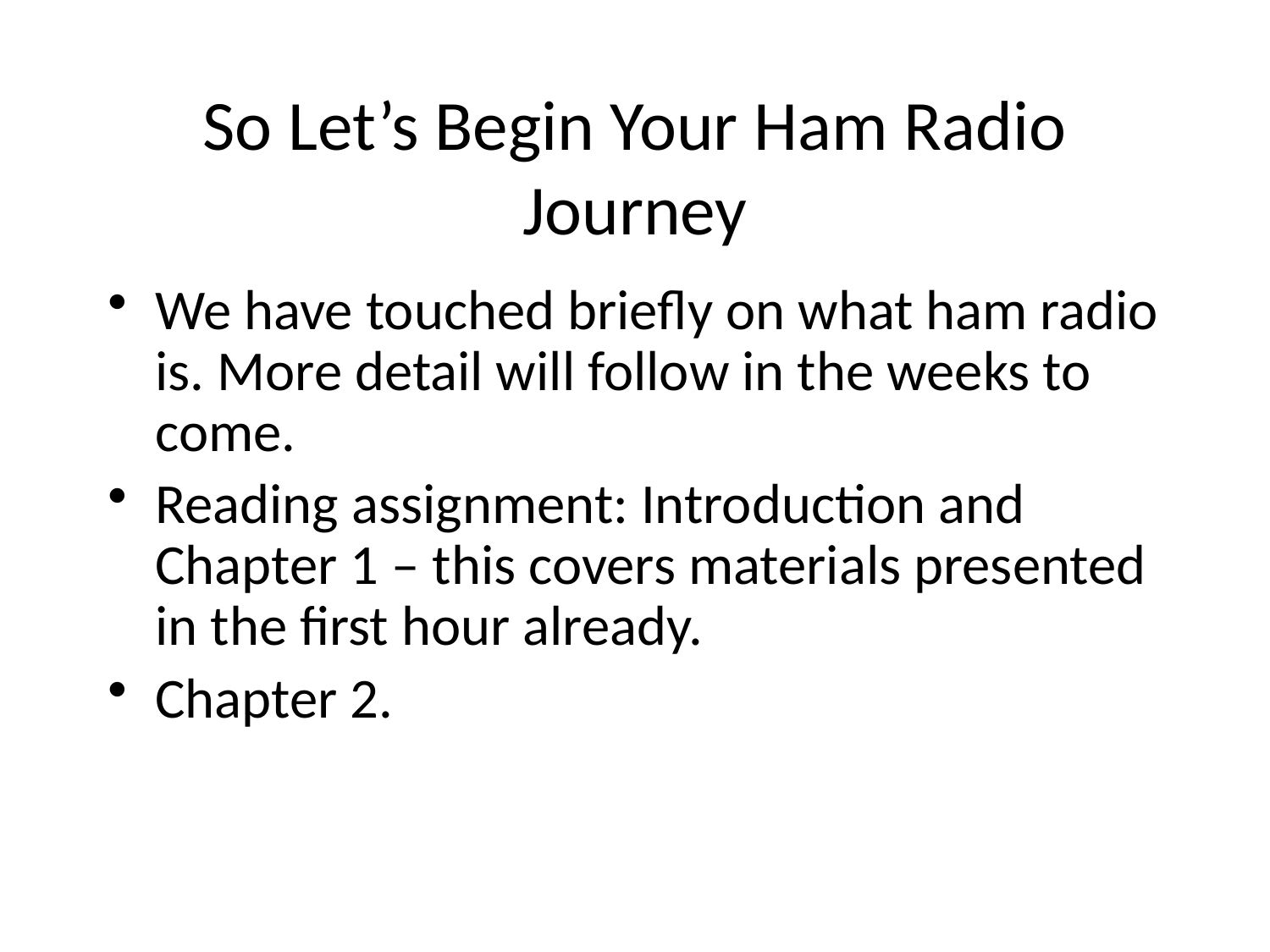

So Let’s Begin Your Ham Radio Journey
We have touched briefly on what ham radio is. More detail will follow in the weeks to come.
Reading assignment: Introduction and Chapter 1 – this covers materials presented in the first hour already.
Chapter 2.